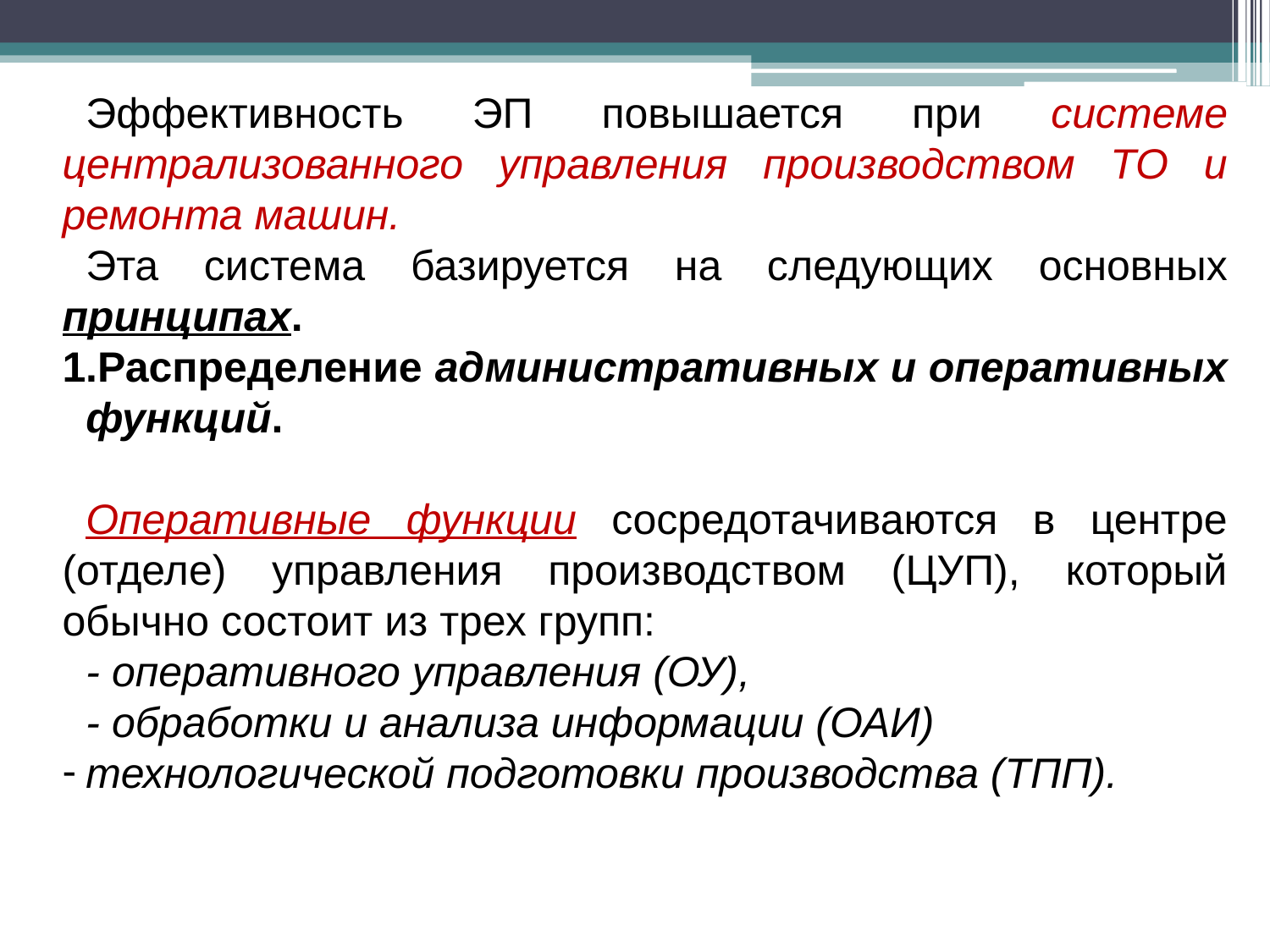

Эффективность ЭП повышается при системе централизованного управления производством ТО и ремонта машин.
Эта система базируется на следующих основных принципах.
Распределение административных и оперативных функций.

Оперативные функции сосредотачиваются в центре (отделе) управления производством (ЦУП), который обычно состоит из трех групп:
- оперативного управления (ОУ),
- обработки и анализа информации (ОАИ)
технологической подготовки производства (ТПП).